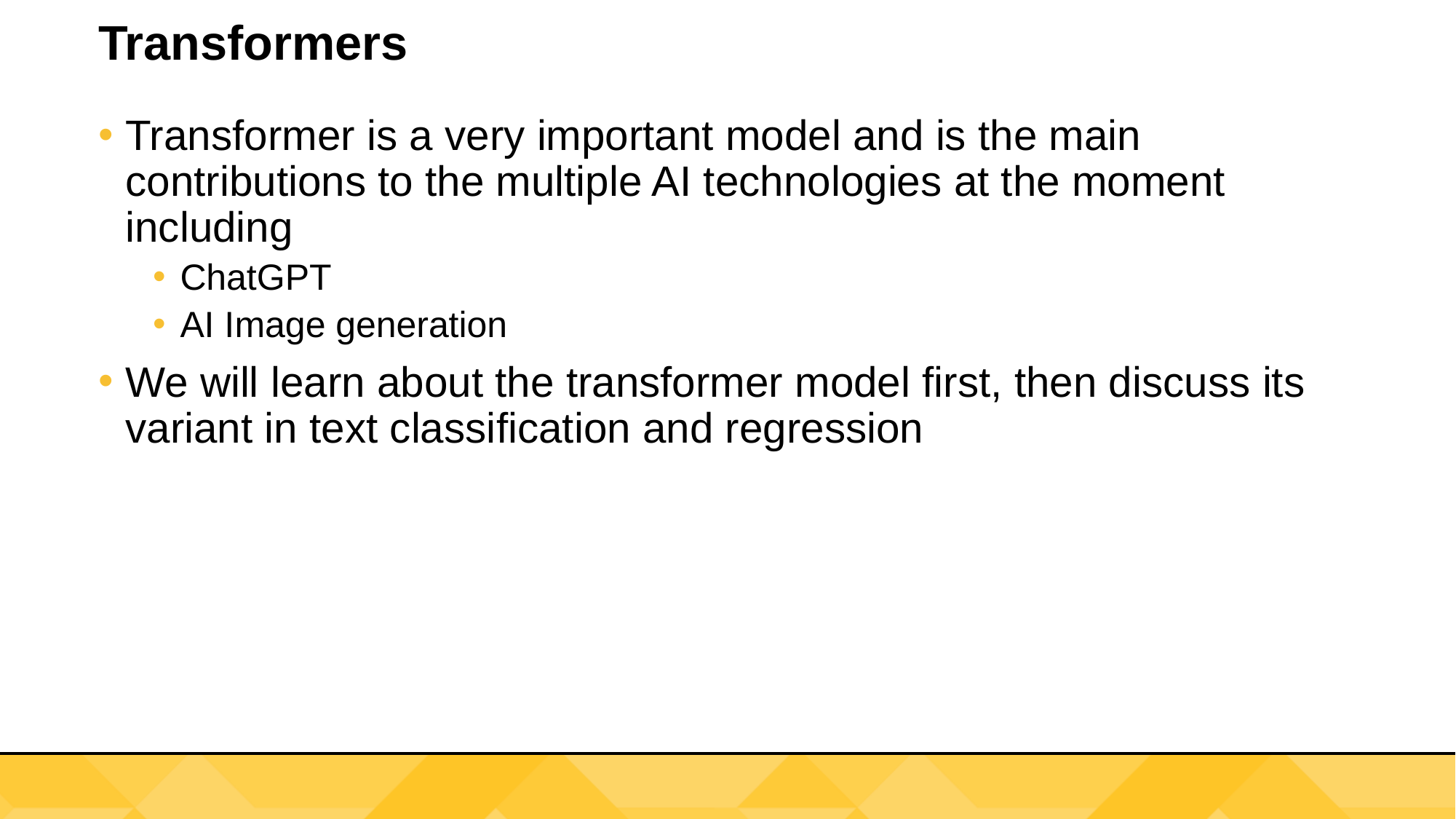

# Transformers
Transformer is a very important model and is the main contributions to the multiple AI technologies at the moment including
ChatGPT
AI Image generation
We will learn about the transformer model first, then discuss its variant in text classification and regression